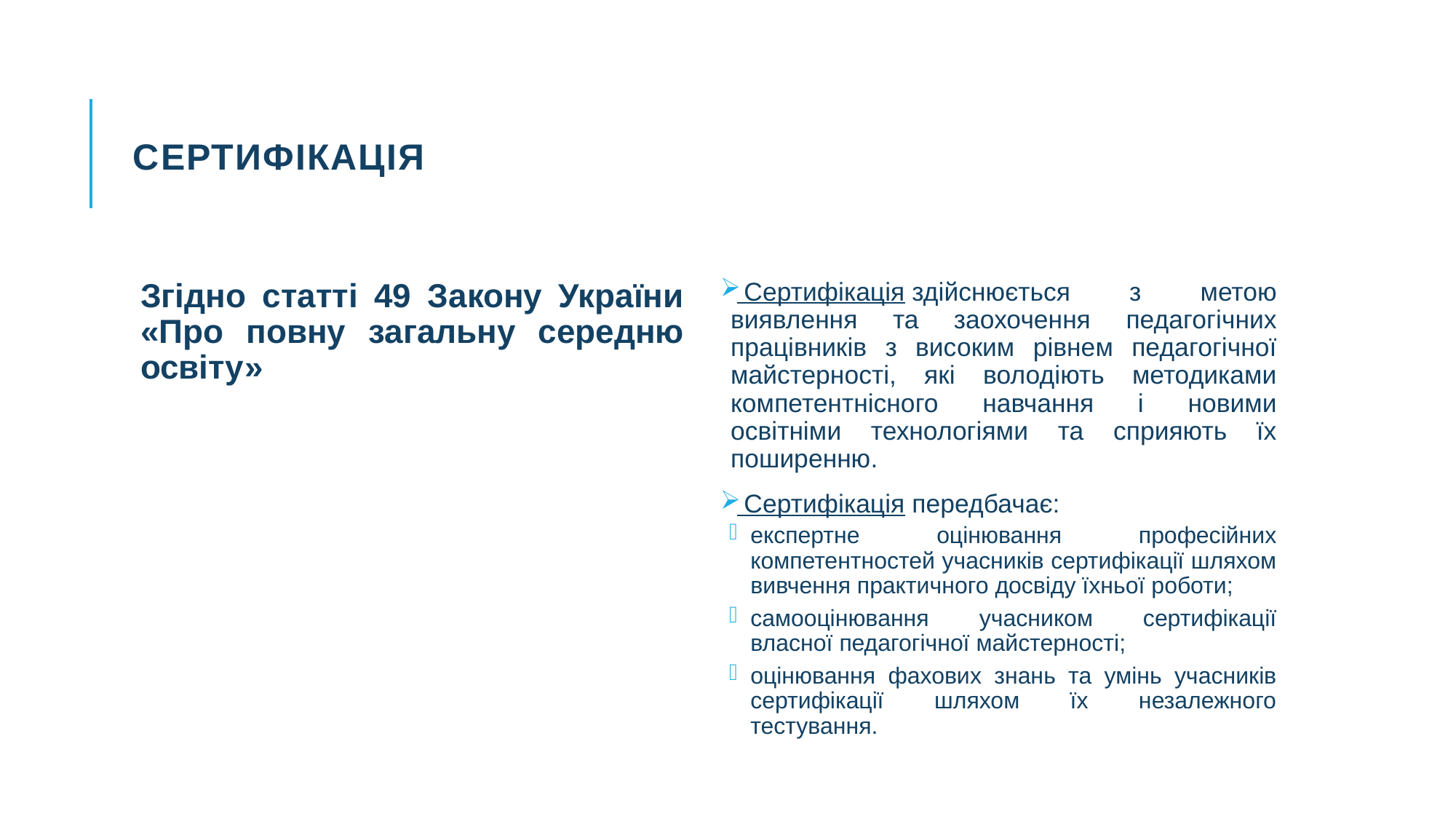

# сертифікація
Згідно статті 49 Закону України «Про повну загальну середню освіту»

 Сертифікація здійснюється з метою виявлення та заохочення педагогічних працівників з високим рівнем педагогічної майстерності, які володіють методиками компетентнісного навчання і новими освітніми технологіями та сприяють їх поширенню.
 Сертифікація передбачає:
експертне оцінювання професійних компетентностей учасників сертифікації шляхом вивчення практичного досвіду їхньої роботи;
самооцінювання учасником сертифікації власної педагогічної майстерності;
оцінювання фахових знань та умінь учасників сертифікації шляхом їх незалежного тестування.